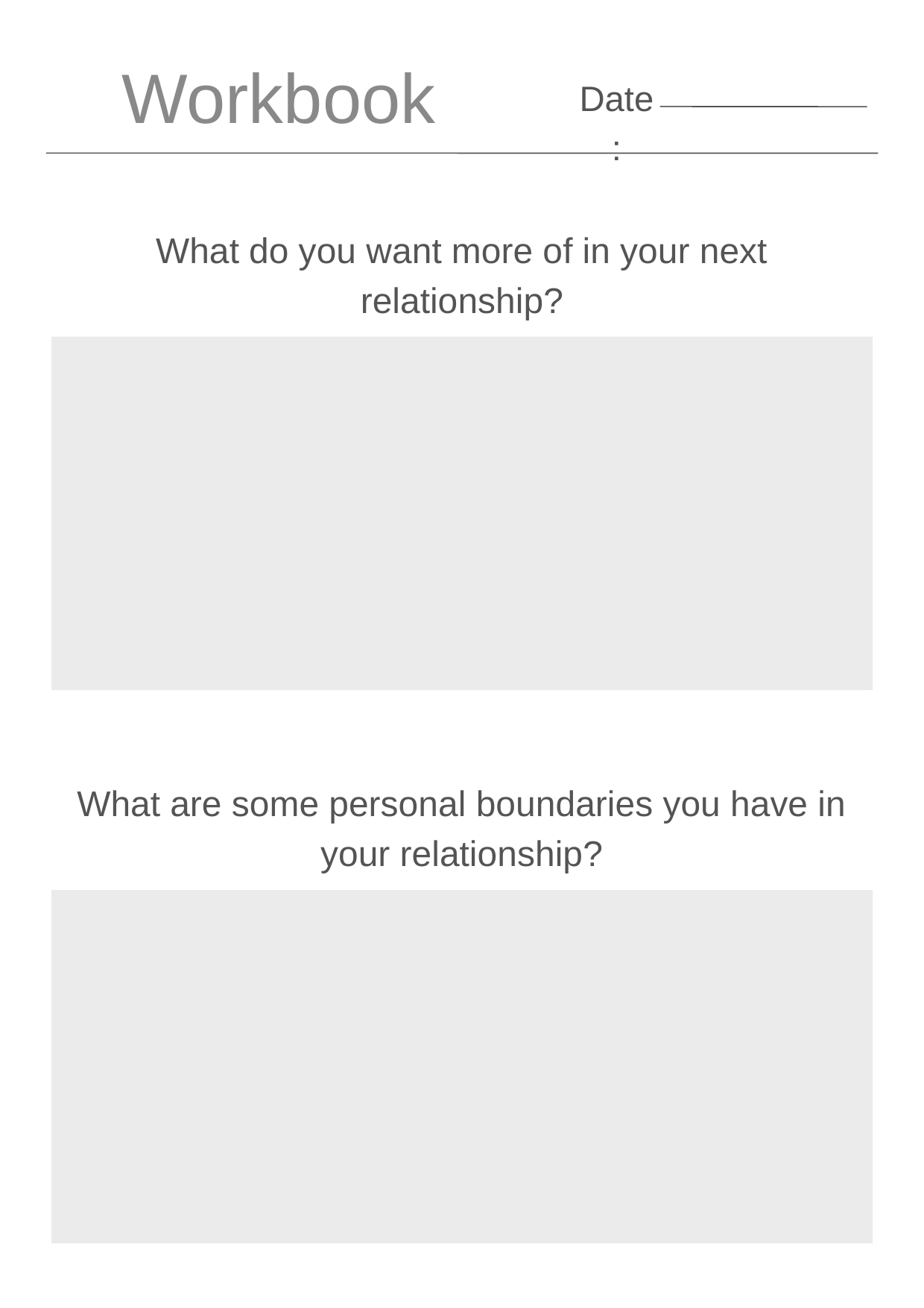

Workbook
Date:

What do you want more of in your next relationship?

What are some personal boundaries you have in your relationship?